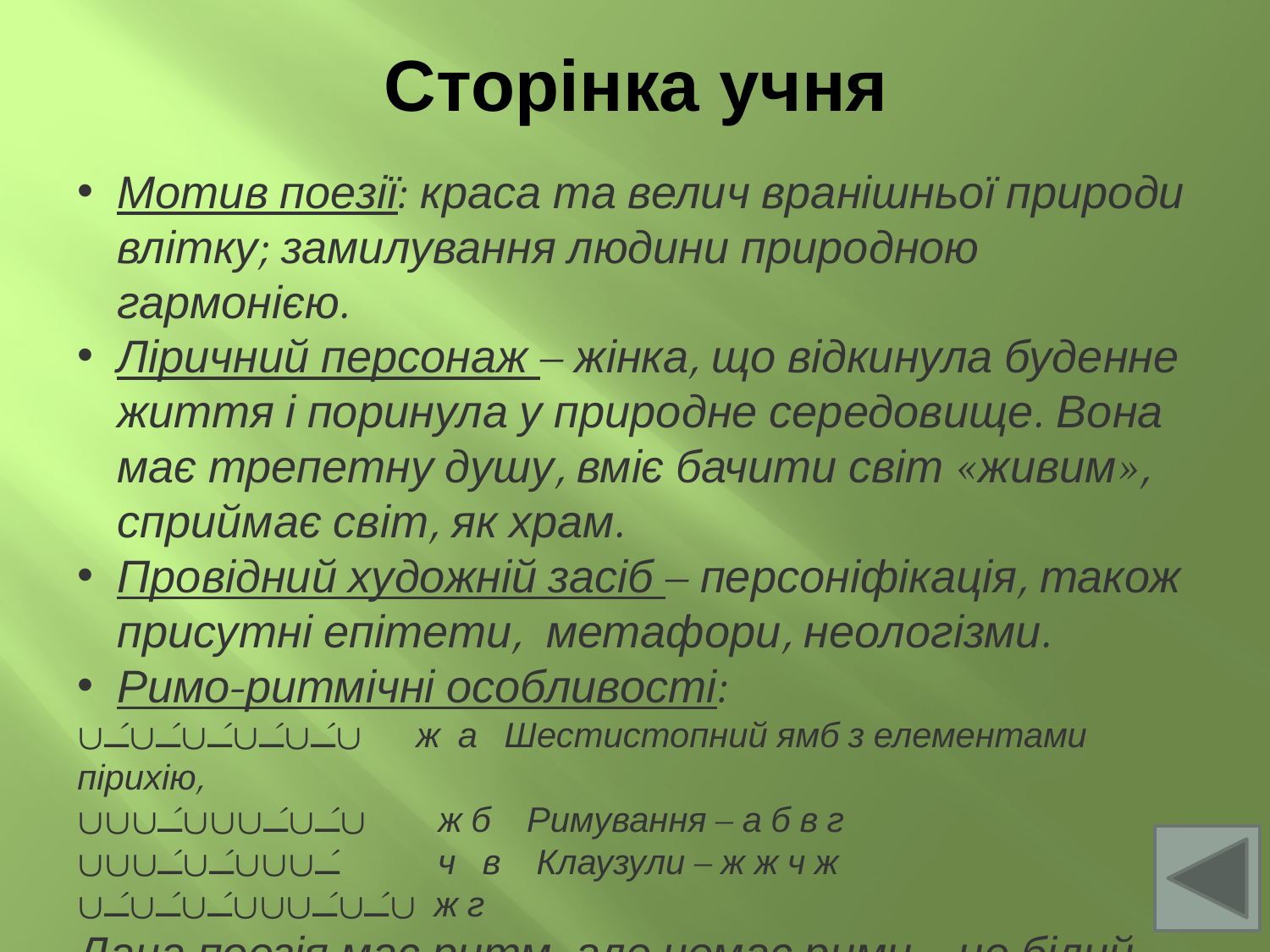

# Сторінка учня
Мотив поезії: краса та велич вранішньої природи влітку; замилування людини природною гармонією.
Ліричний персонаж – жінка, що відкинула буденне життя і поринула у природне середовище. Вона має трепетну душу, вміє бачити світ «живим», сприймає світ, як храм.
Провідний художній засіб – персоніфікація, також присутні епітети,  метафори, неологізми.
Римо-ритмічні особливості:
∪▁́∪▁́∪▁́∪▁́∪▁́∪      ж  а   Шестистопний ямб з елементами пірихію,
∪∪∪▁́∪∪∪▁́∪▁́∪        ж б    Римування – а б в г
∪∪∪▁́∪▁́∪∪∪▁́           ч   в    Клаузули – ж ж ч ж
∪▁́∪▁́∪▁́∪∪∪▁́∪▁́∪  ж г
Дана поезія має ритм, але немає рими – це білий вірш.